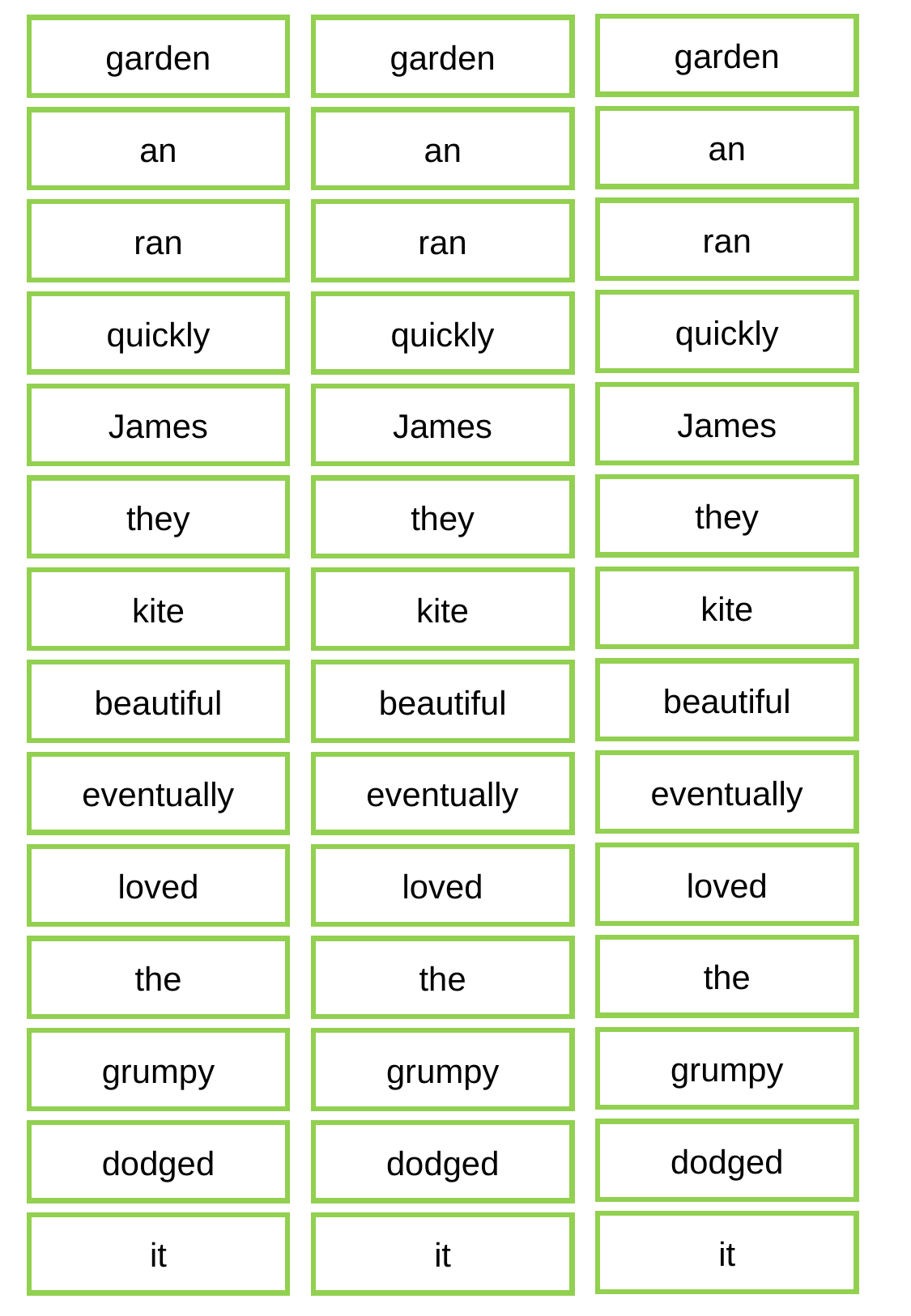

garden
an
ran
quickly
James
they
kite
beautiful
eventually
loved
the
grumpy
dodged
it
garden
an
ran
quickly
James
they
kite
beautiful
eventually
loved
the
grumpy
dodged
it
garden
an
ran
quickly
James
they
kite
beautiful
eventually
loved
the
grumpy
dodged
it